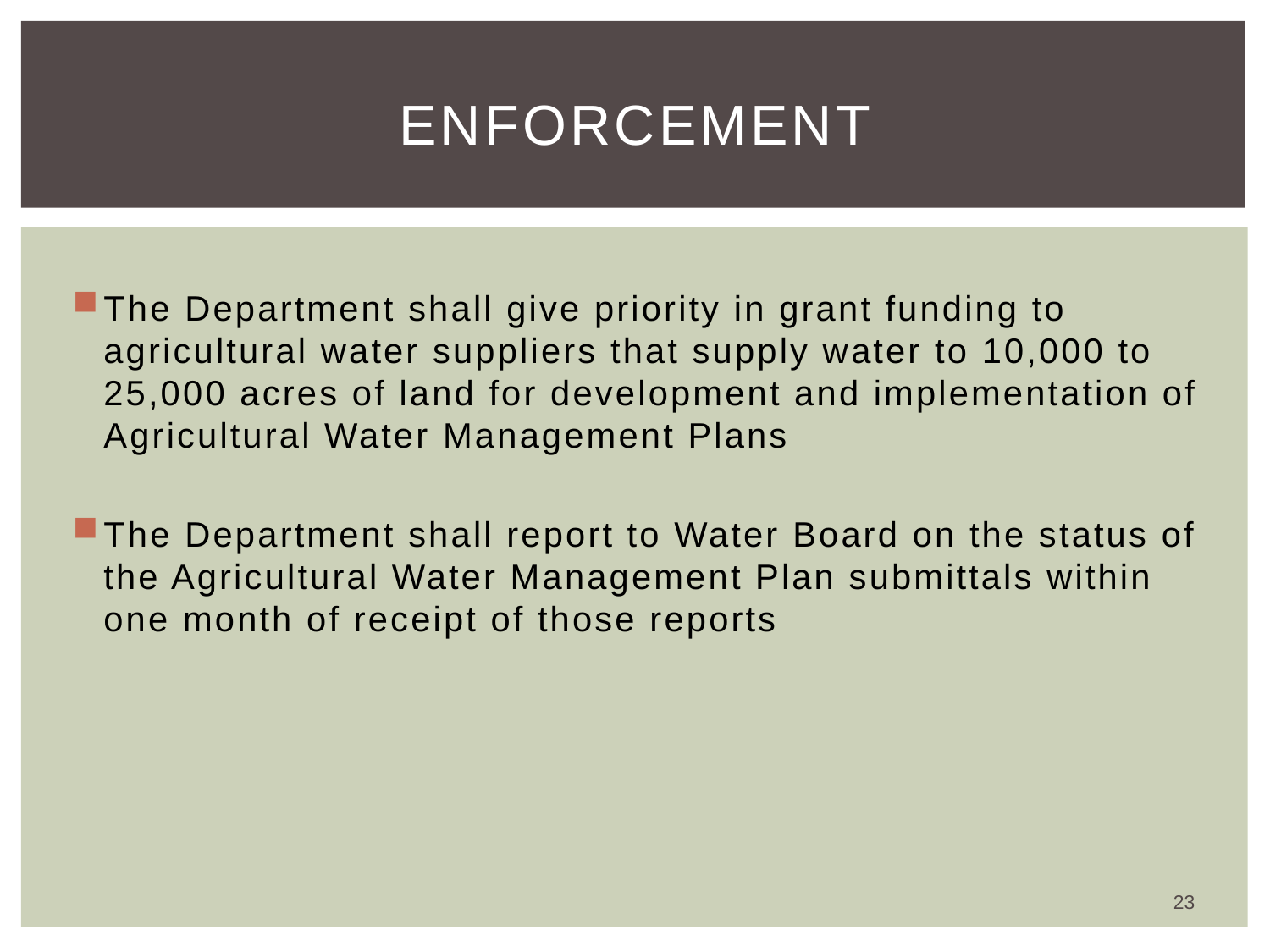

# Enforcement

The Department shall give priority in grant funding to agricultural water suppliers that supply water to 10,000 to 25,000 acres of land for development and implementation of Agricultural Water Management Plans

The Department shall report to Water Board on the status of the Agricultural Water Management Plan submittals within one month of receipt of those reports

23